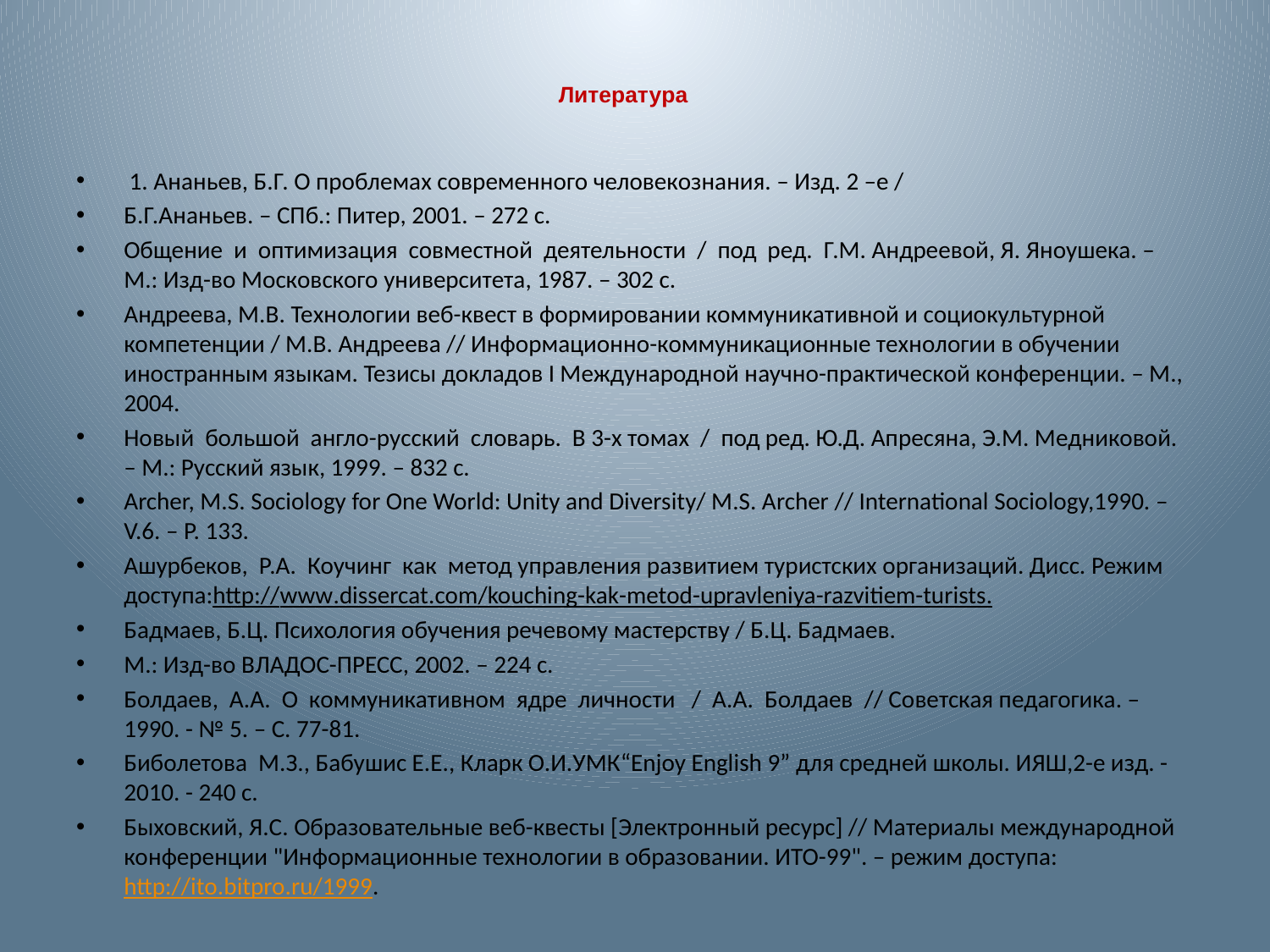

# Литература
 1. Ананьев, Б.Г. О проблемах современного человекознания. – Изд. 2 –е /
Б.Г.Ананьев. – СПб.: Питер, 2001. – 272 с.
Общение  и  оптимизация  совместной  деятельности  /  под  ред.  Г.М. Андреевой, Я. Яноушека. – М.: Изд-во Московского университета, 1987. – 302 с.
Андреева, М.В. Технологии веб-квест в формировании коммуникативной и социокультурной компетенции / М.В. Андреева // Информационно-коммуникационные технологии в обучении иностранным языкам. Тезисы докладов I Международной научно-практической конференции. – М., 2004.
Новый  большой  англо-русский  словарь.  В 3-х томах  /  под ред. Ю.Д. Апресяна, Э.М. Медниковой. – М.: Русский язык, 1999. – 832 с.
Archer, M.S. Sociology for One World: Unity and Diversity/ M.S. Archer // International Sociology,1990. –  V.6. – P. 133.
Ашурбеков,  Р.А.  Коучинг  как  метод управления развитием туристских организаций. Дисс. Режим  доступа:http://www.dissercat.com/kouching-kak-metod-upravleniya-razvitiem-turists.
Бадмаев, Б.Ц. Психология обучения речевому мастерству / Б.Ц. Бадмаев.
М.: Изд-во ВЛАДОС-ПРЕСС, 2002. – 224 с.
Болдаев,  А.А.  О  коммуникативном  ядре  личности   /  А.А.  Болдаев  // Советская педагогика. – 1990. - № 5. – С. 77-81.
Биболетова  М.З., Бабушис Е.Е., Кларк О.И.УМК“Enjoy English 9” для средней школы. ИЯШ,2-е изд. - 2010. - 240 с.
Быховский, Я.С. Образовательные веб-квесты [Электронный ресурс] // Материалы международной конференции "Информационные технологии в образовании. ИТО-99". – режим доступа: http://ito.bitpro.ru/1999.